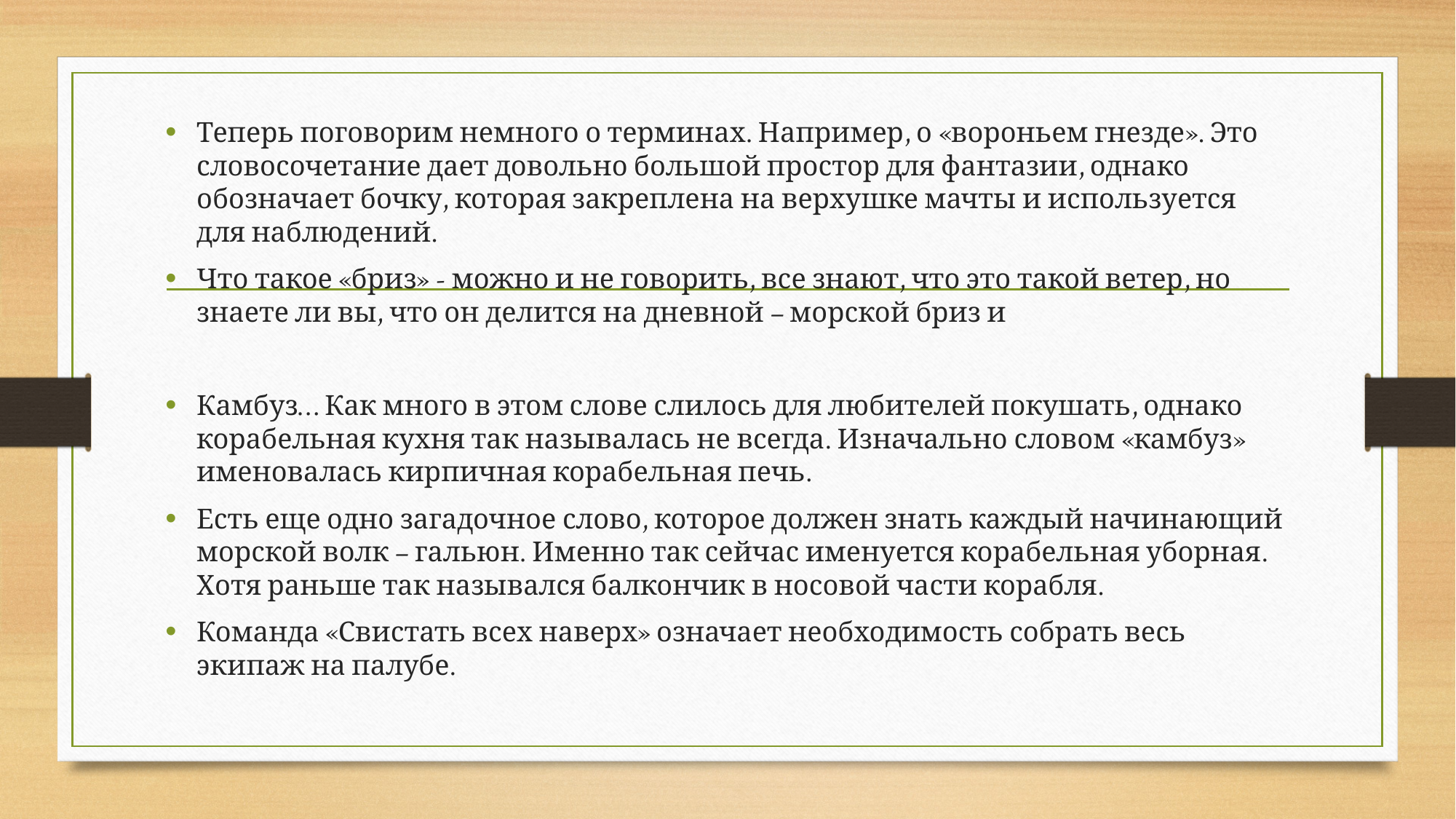

Теперь поговорим немного о терминах. Например, о «вороньем гнезде». Это словосочетание дает довольно большой простор для фантазии, однако обозначает бочку, которая закреплена на верхушке мачты и используется для наблюдений.
Что такое «бриз» - можно и не говорить, все знают, что это такой ветер, но знаете ли вы, что он делится на дневной – морской бриз и

Камбуз… Как много в этом слове слилось для любителей покушать, однако корабельная кухня так называлась не всегда. Изначально словом «камбуз» именовалась кирпичная корабельная печь.
Есть еще одно загадочное слово, которое должен знать каждый начинающий морской волк – гальюн. Именно так сейчас именуется корабельная уборная. Хотя раньше так назывался балкончик в носовой части корабля.
Команда «Свистать всех наверх» означает необходимость собрать весь экипаж на палубе.